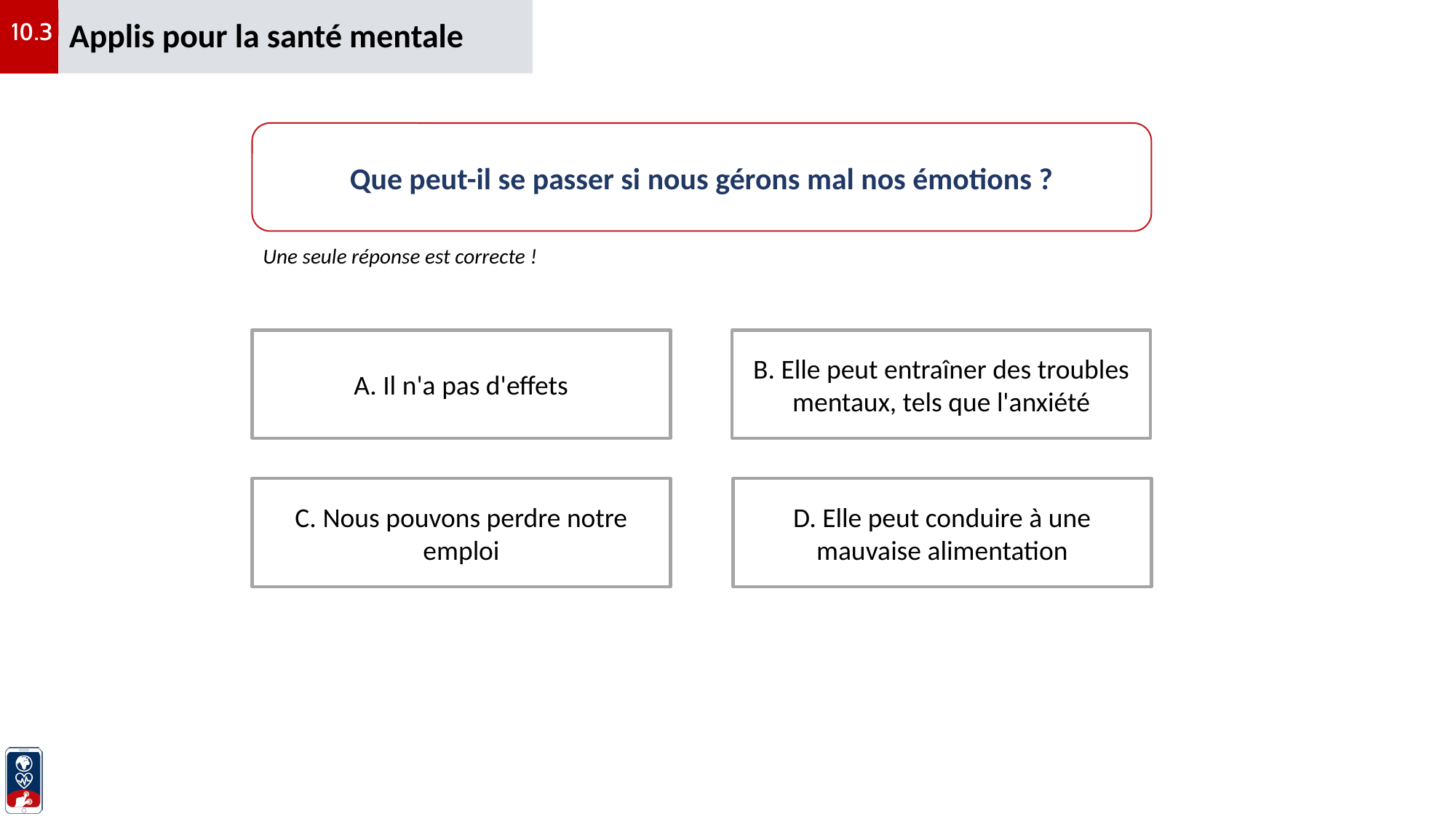

Applis pour la santé mentale

10.3
Que peut-il se passer si nous gérons mal nos émotions ?
Une seule réponse est correcte !
A. Il n'a pas d'effets
B. Elle peut entraîner des troubles mentaux, tels que l'anxiété
C. Nous pouvons perdre notre emploi
D. Elle peut conduire à une mauvaise alimentation